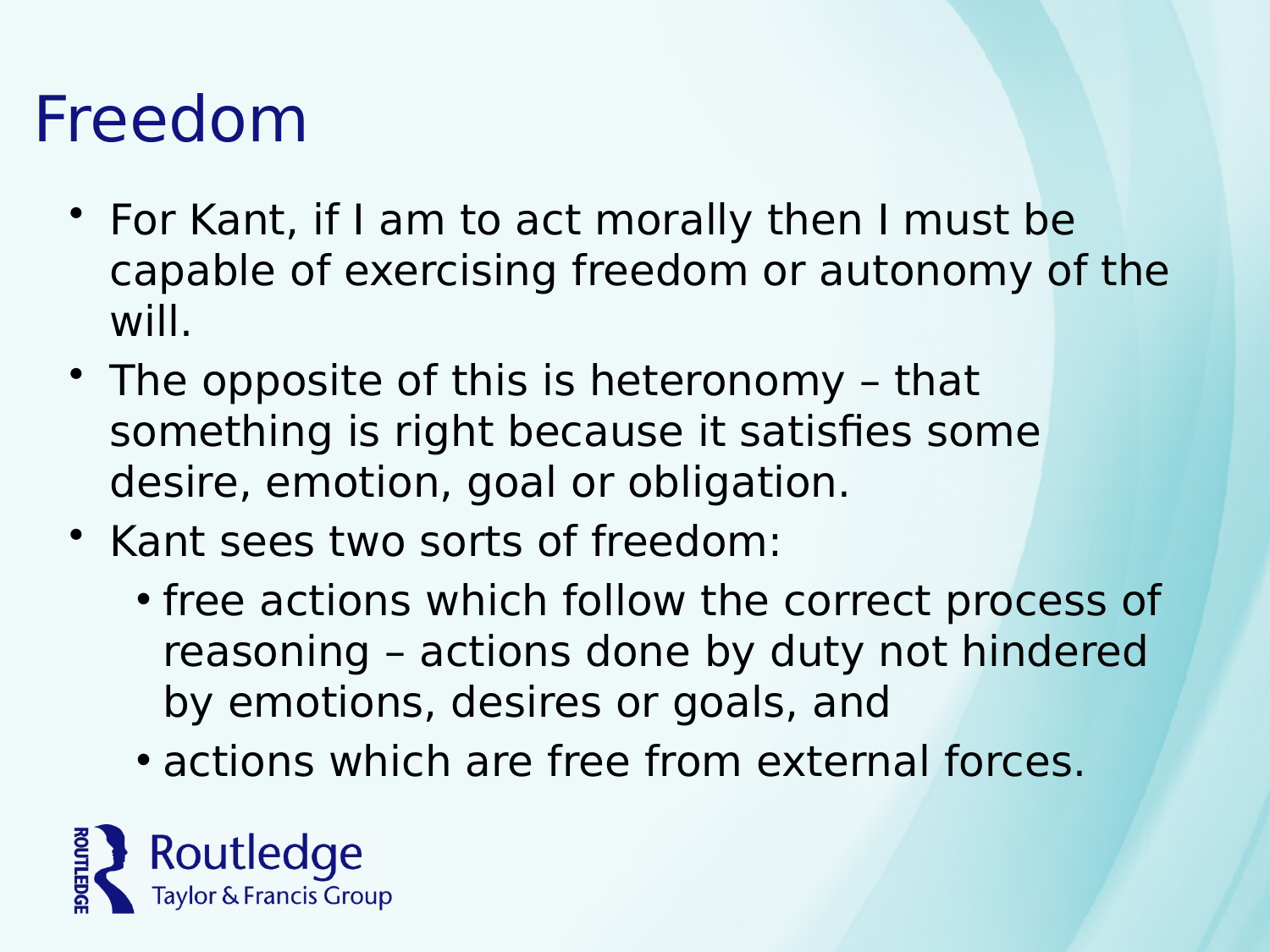

# Freedom
For Kant, if I am to act morally then I must be capable of exercising freedom or autonomy of the will.
The opposite of this is heteronomy – that something is right because it satisfies some desire, emotion, goal or obligation.
Kant sees two sorts of freedom:
free actions which follow the correct process of reasoning – actions done by duty not hindered by emotions, desires or goals, and
actions which are free from external forces.